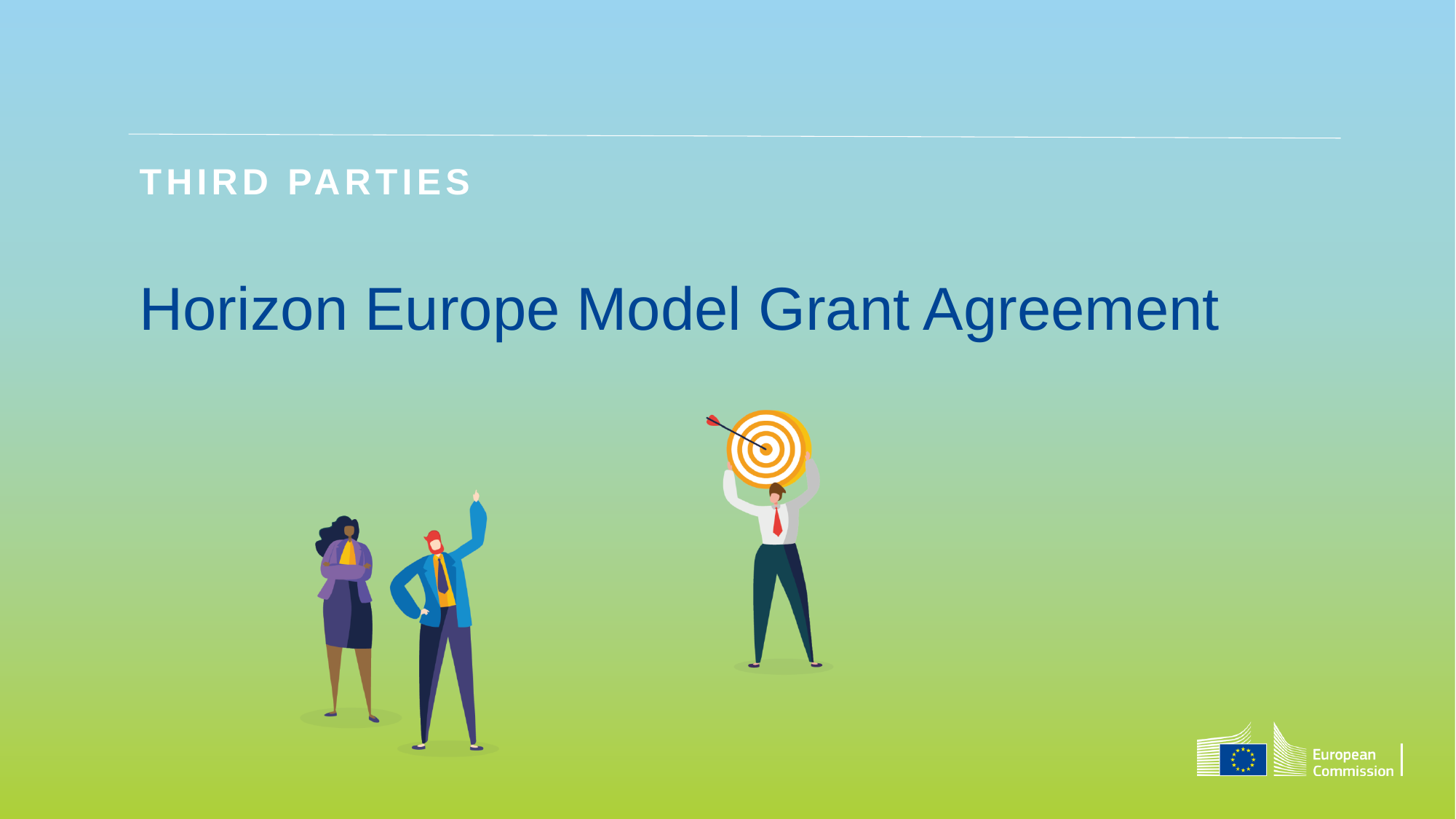

THIRD PARTIES
# Horizon Europe Model Grant Agreement